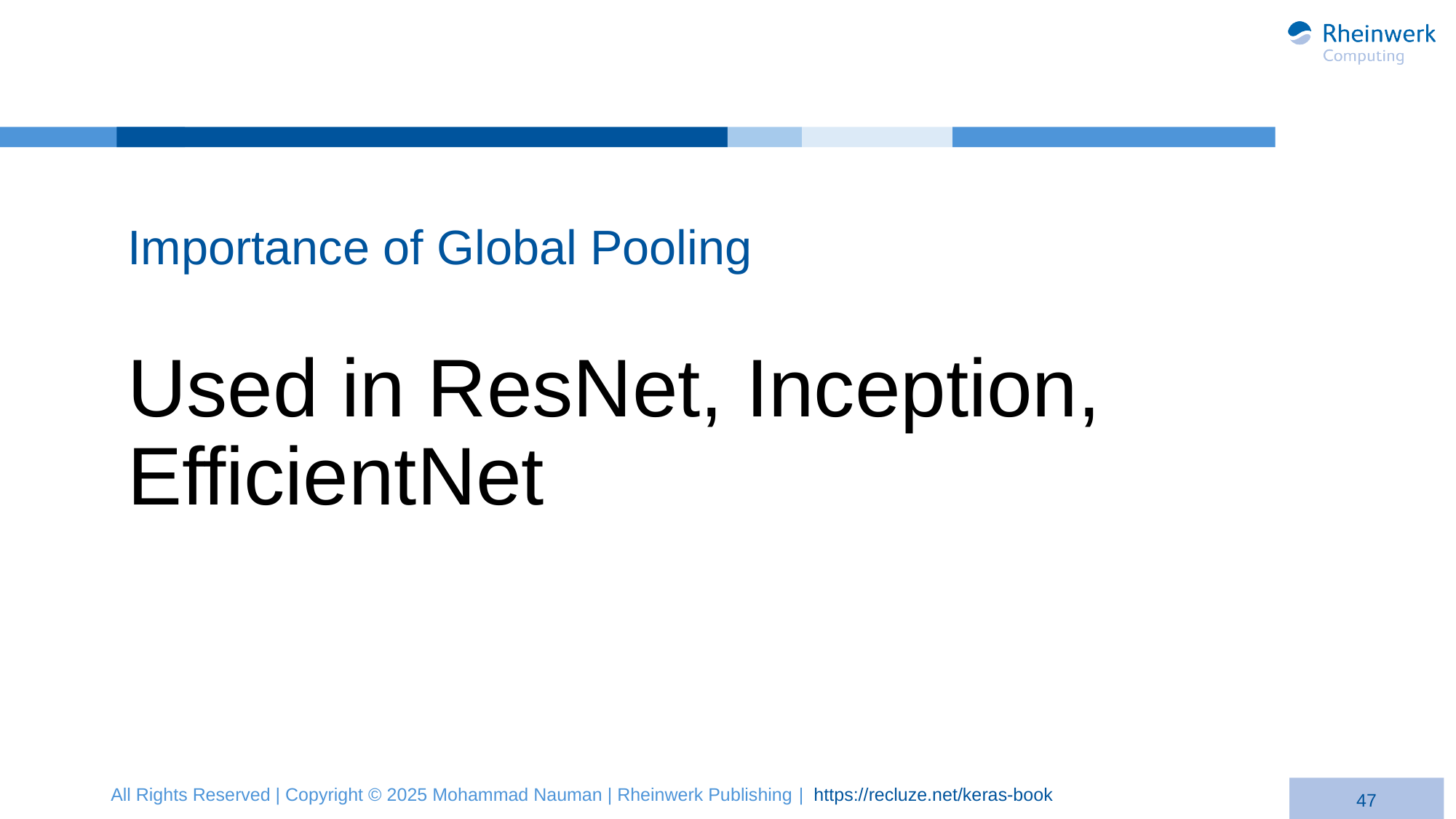

Importance of Global Pooling
# Used in ResNet, Inception, EfficientNet